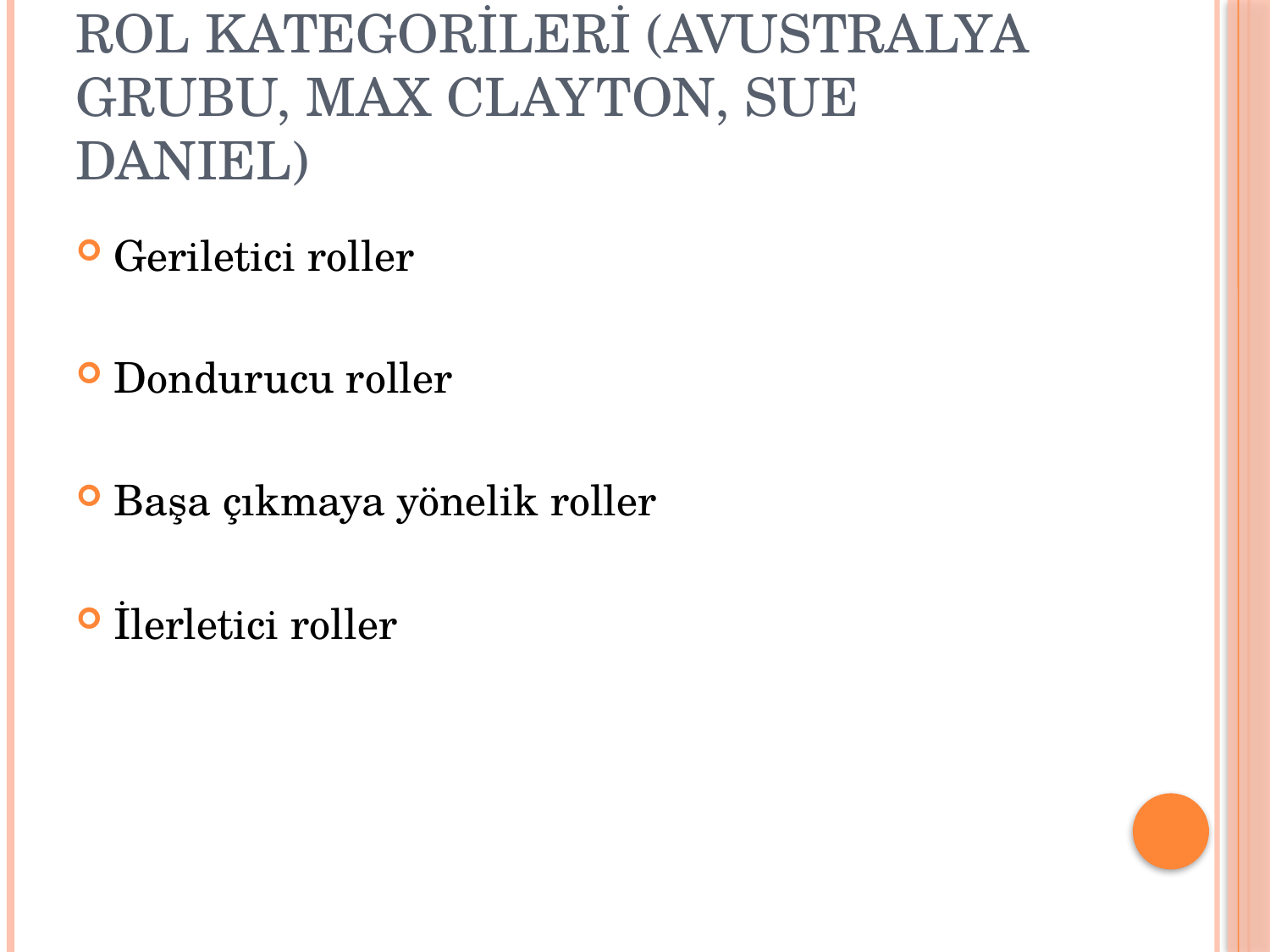

# Rol kategorileri (Avustralya grubu, max clayton, sue danıel)
Geriletici roller

Dondurucu roller

Başa çıkmaya yönelik roller

İlerletici roller